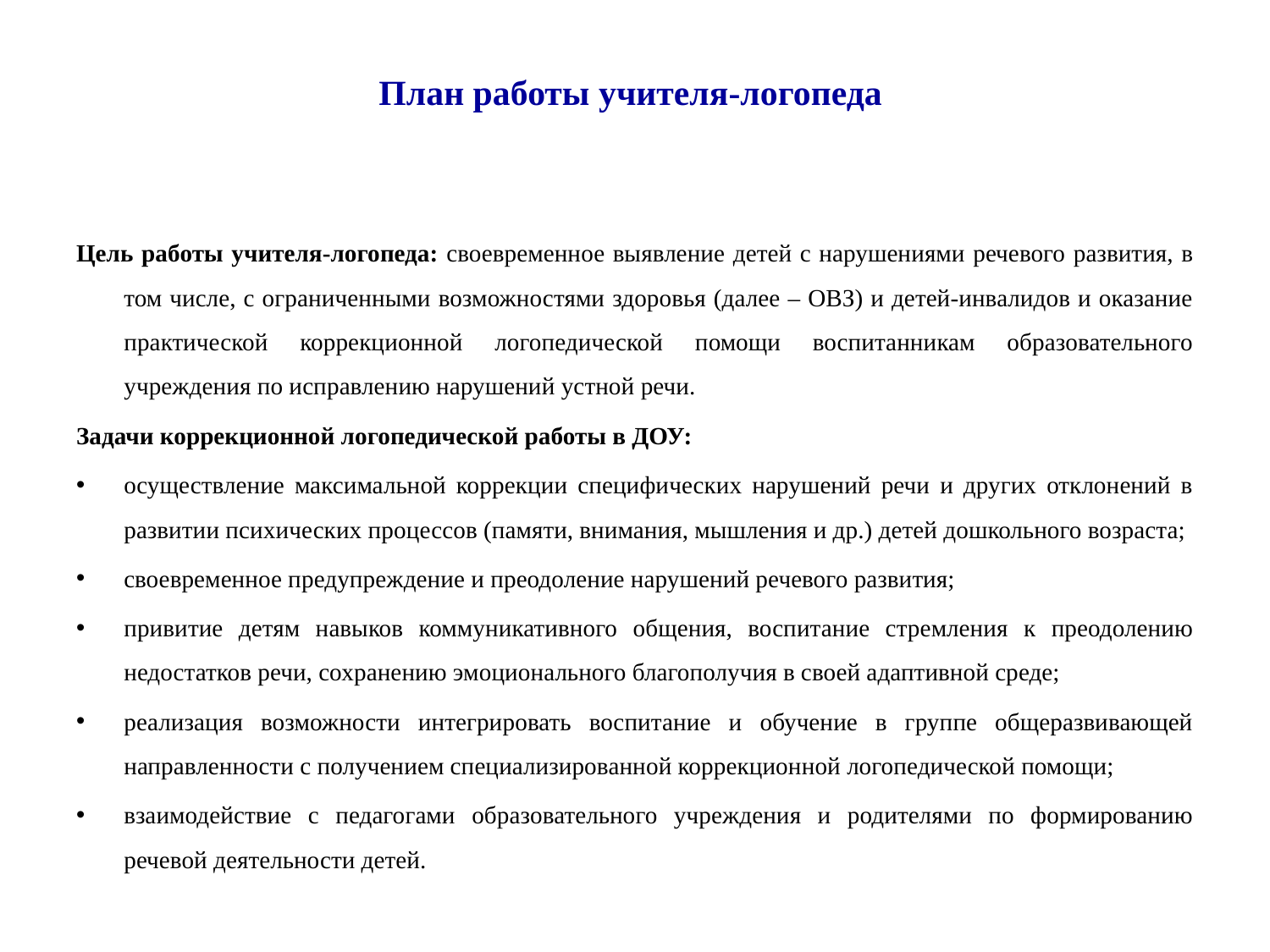

# План работы учителя-логопеда
Цель работы учителя-логопеда: своевременное выявление детей с нарушениями речевого развития, в том числе, с ограниченными возможностями здоровья (далее – ОВЗ) и детей-инвалидов и оказание практической коррекционной логопедической помощи воспитанникам образовательного учреждения по исправлению нарушений устной речи.
Задачи коррекционной логопедической работы в ДОУ:
осуществление максимальной коррекции специфических нарушений речи и других отклонений в развитии психических процессов (памяти, внимания, мышления и др.) детей дошкольного возраста;
своевременное предупреждение и преодоление нарушений речевого развития;
привитие детям навыков коммуникативного общения, воспитание стремления к преодолению недостатков речи, сохранению эмоционального благополучия в своей адаптивной среде;
реализация возможности интегрировать воспитание и обучение в группе общеразвивающей направленности с получением специализированной коррекционной логопедической помощи;
взаимодействие с педагогами образовательного учреждения и родителями по формированию речевой деятельности детей.